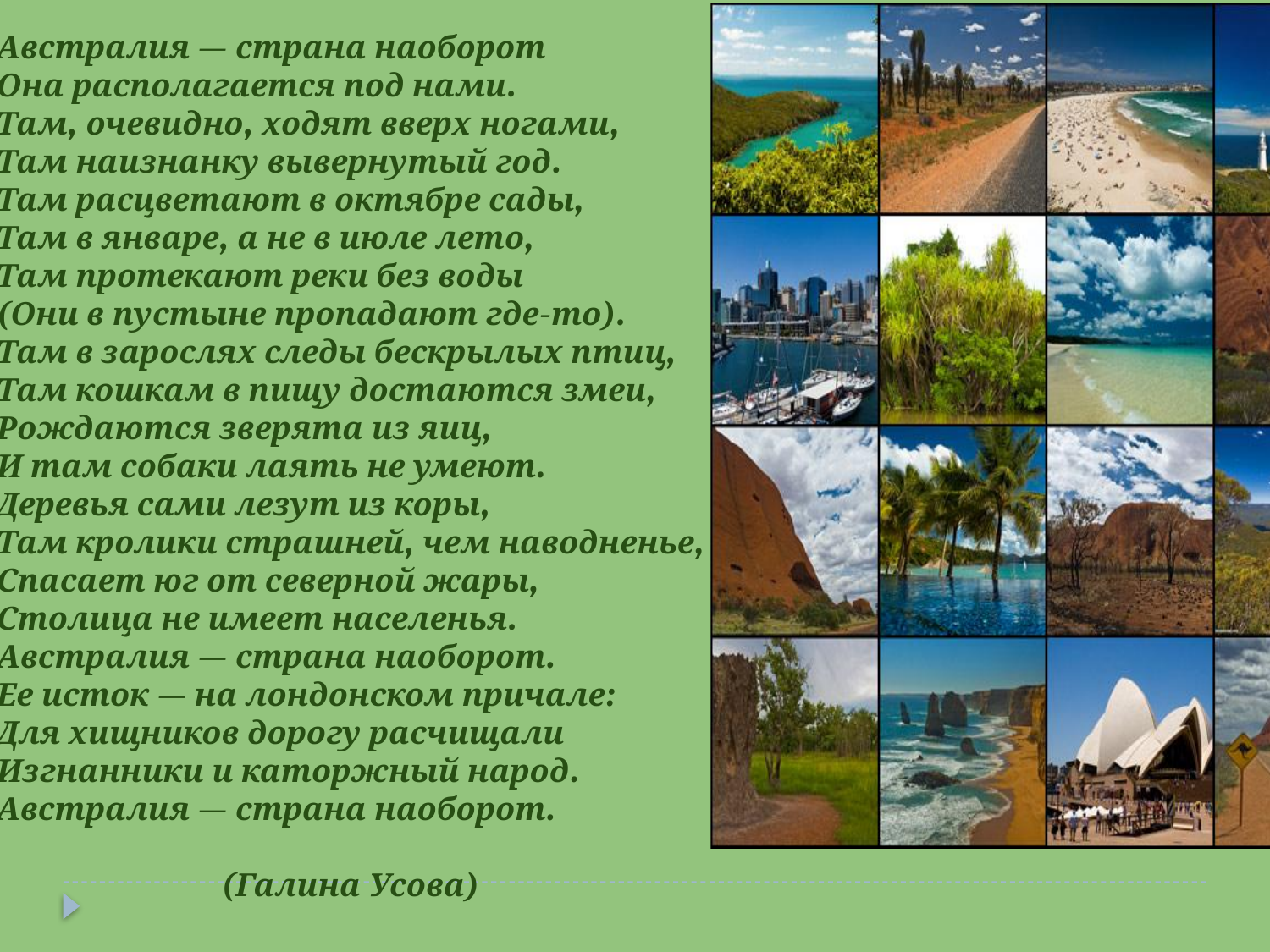

Австралия — страна наоборот
Она располагается под нами.
Там, очевидно, ходят вверх ногами,
Там наизнанку вывернутый год.
Там расцветают в октябре сады,
Там в январе, а не в июле лето,
Там протекают реки без воды
(Они в пустыне пропадают где-то).
Там в зарослях следы бескрылых птиц,
Там кошкам в пищу достаются змеи,
Рождаются зверята из яиц,
И там собаки лаять не умеют.
Деревья сами лезут из коры,
Там кролики страшней, чем наводненье,
Спасает юг от северной жары,
Столица не имеет населенья.
Австралия — страна наоборот.
Ее исток — на лондонском причале:
Для хищников дорогу расчищали
Изгнанники и каторжный народ.
Австралия — страна наоборот.

                            (Галина Усова)